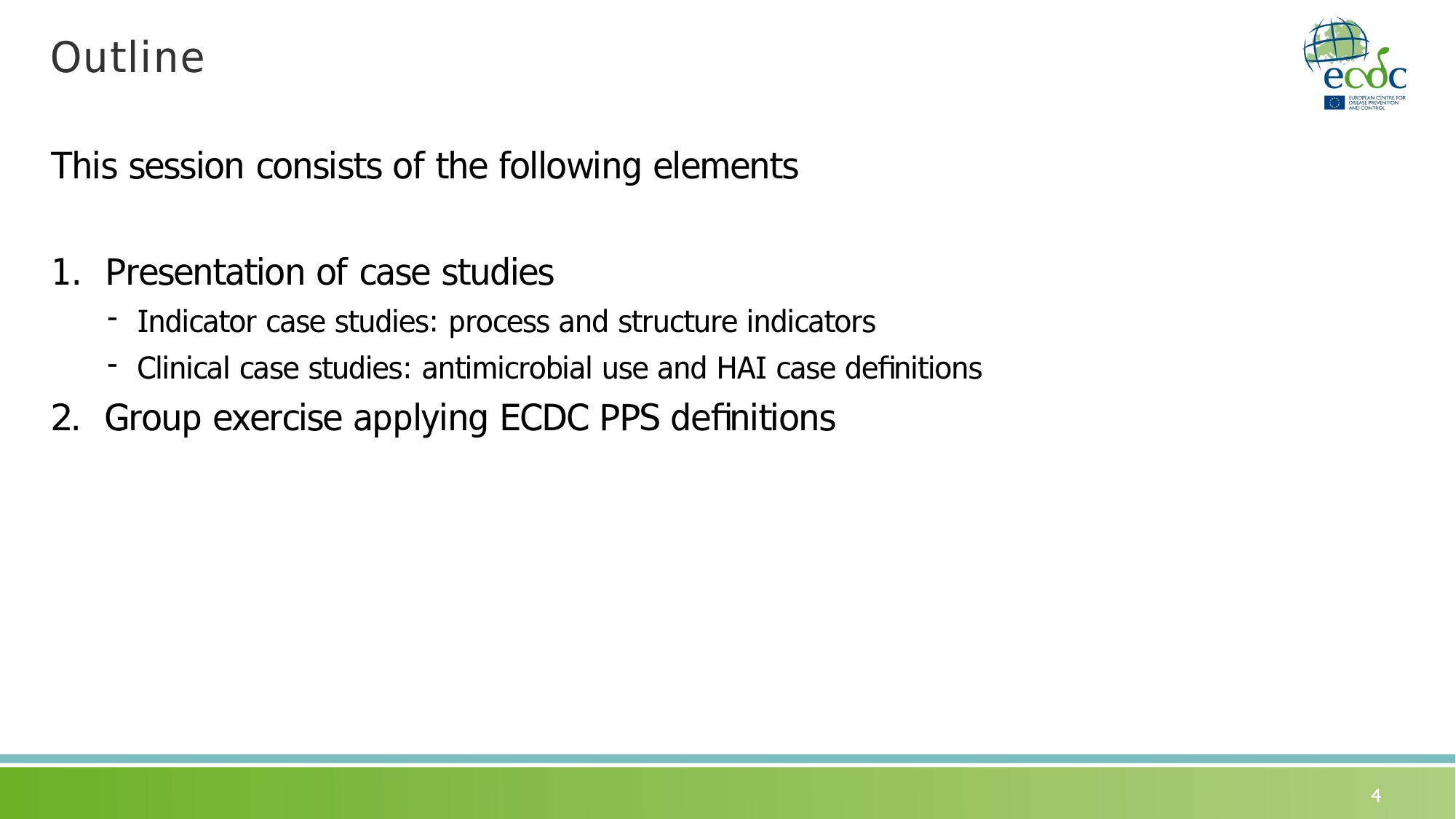

# Outline
This session consists of the following elements

Presentation of case studies
Indicator case studies: process and structure indicators
Clinical case studies: antimicrobial use and HAI case definitions
2.  Group exercise applying ECDC PPS definitions
4